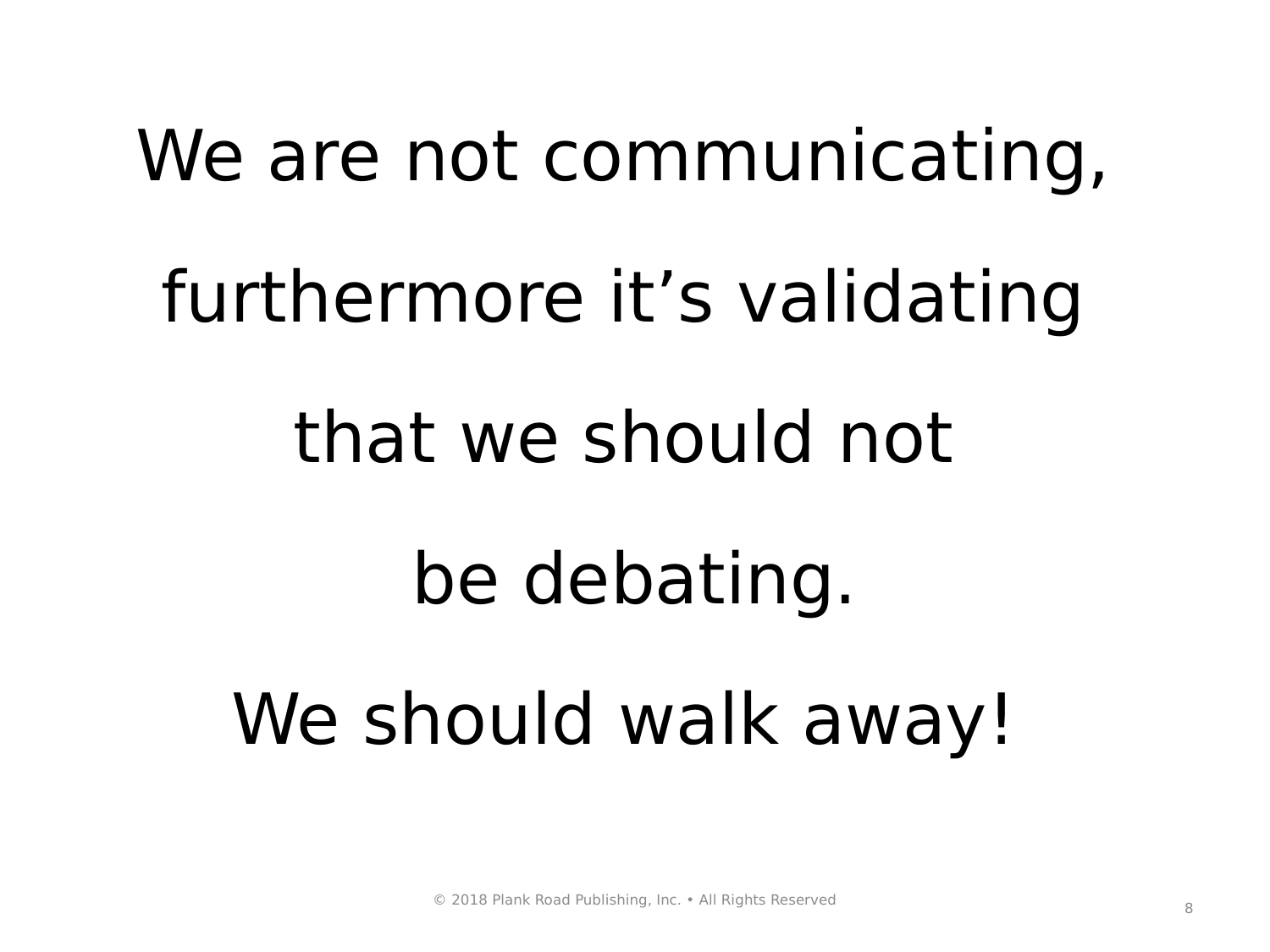

We are not communicating,
furthermore it’s validating
that we should not
be debating.
We should walk away!

8